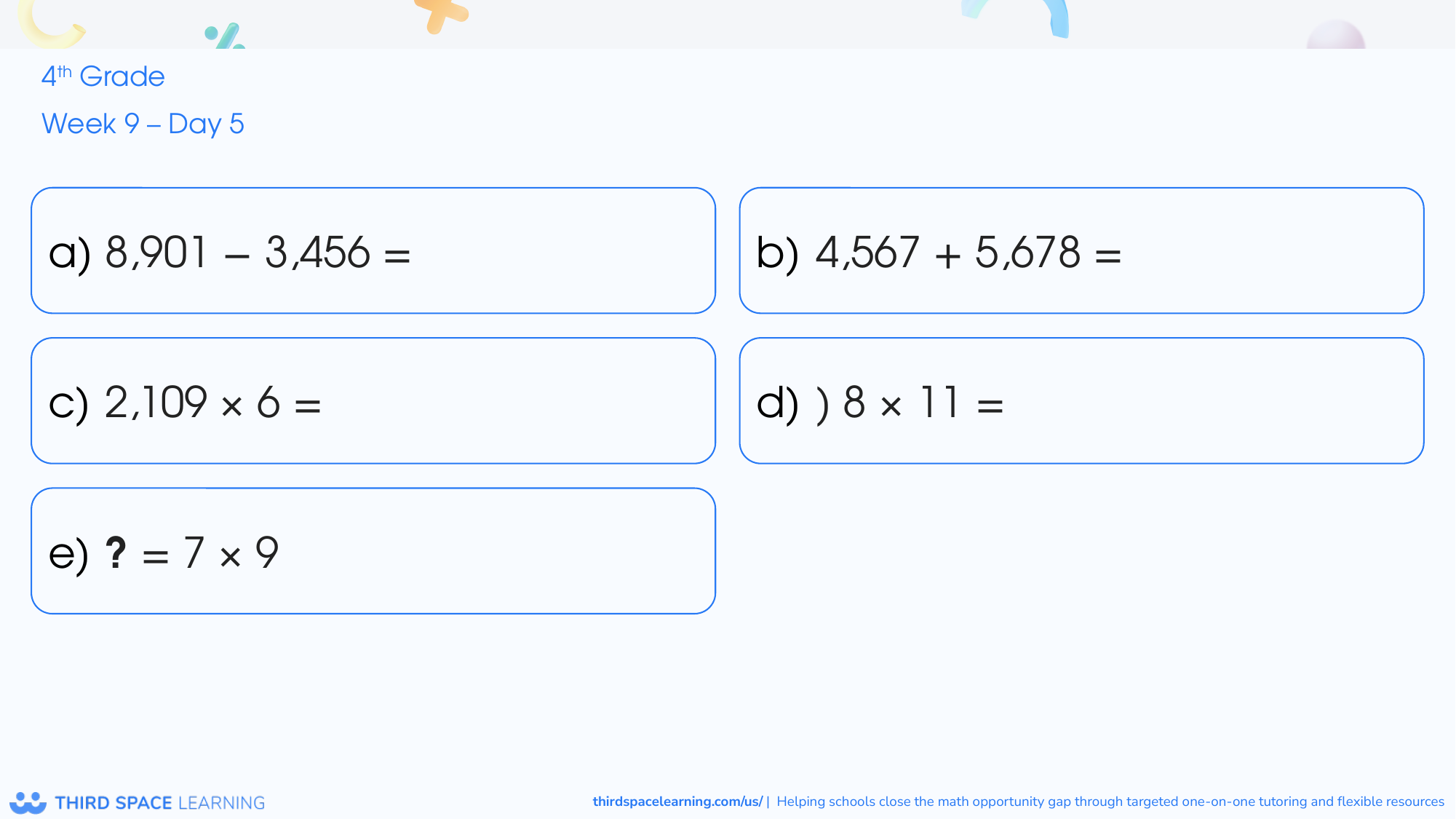

4th Grade
Week 9 – Day 5
8,901 − 3,456 =
4,567 + 5,678 =
2,109 × 6 =
) 8 × 11 =
? = 7 × 9